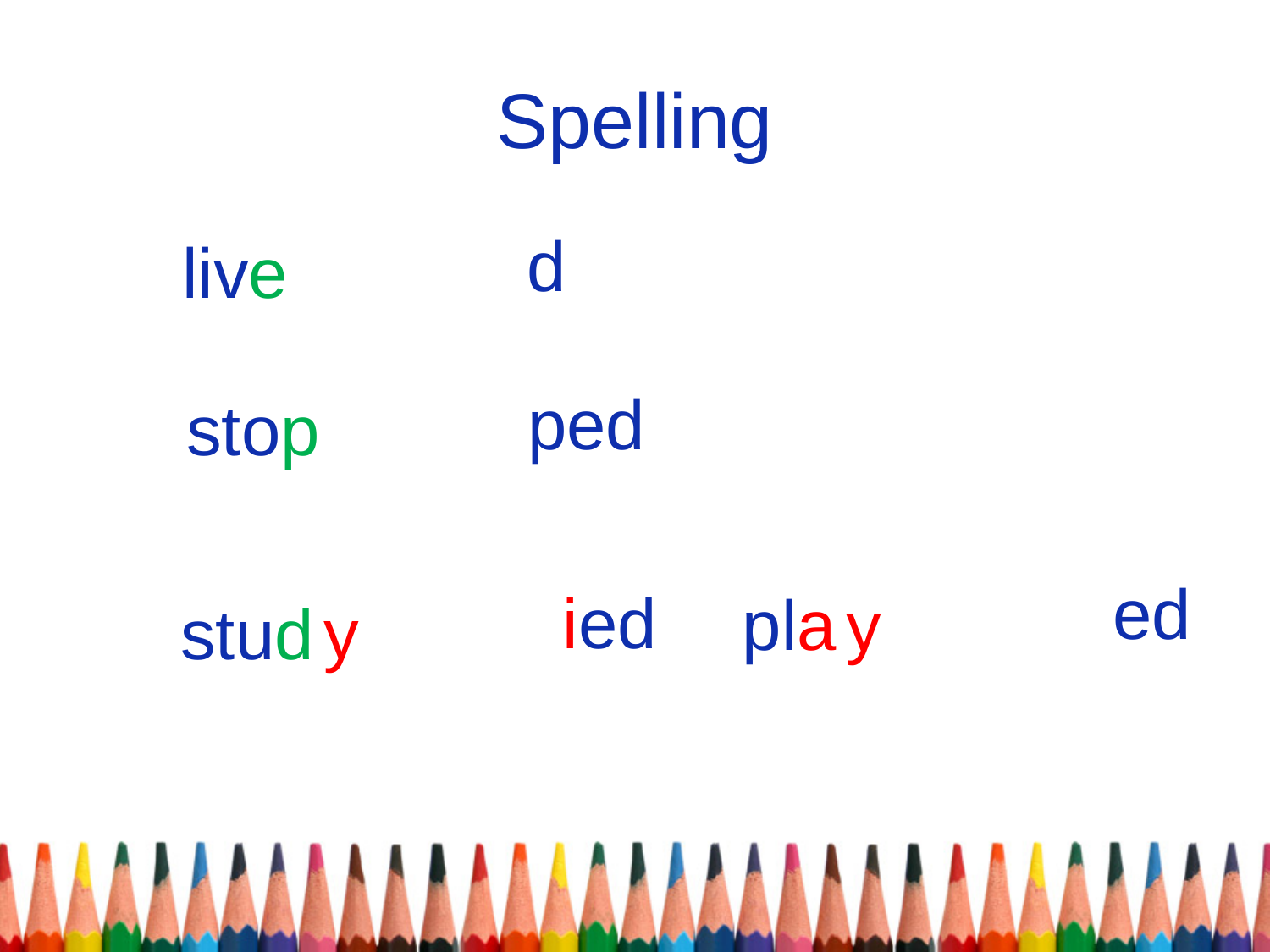

# Spelling
d
live
ped
stop
ed
pla
ied
stud
y
y